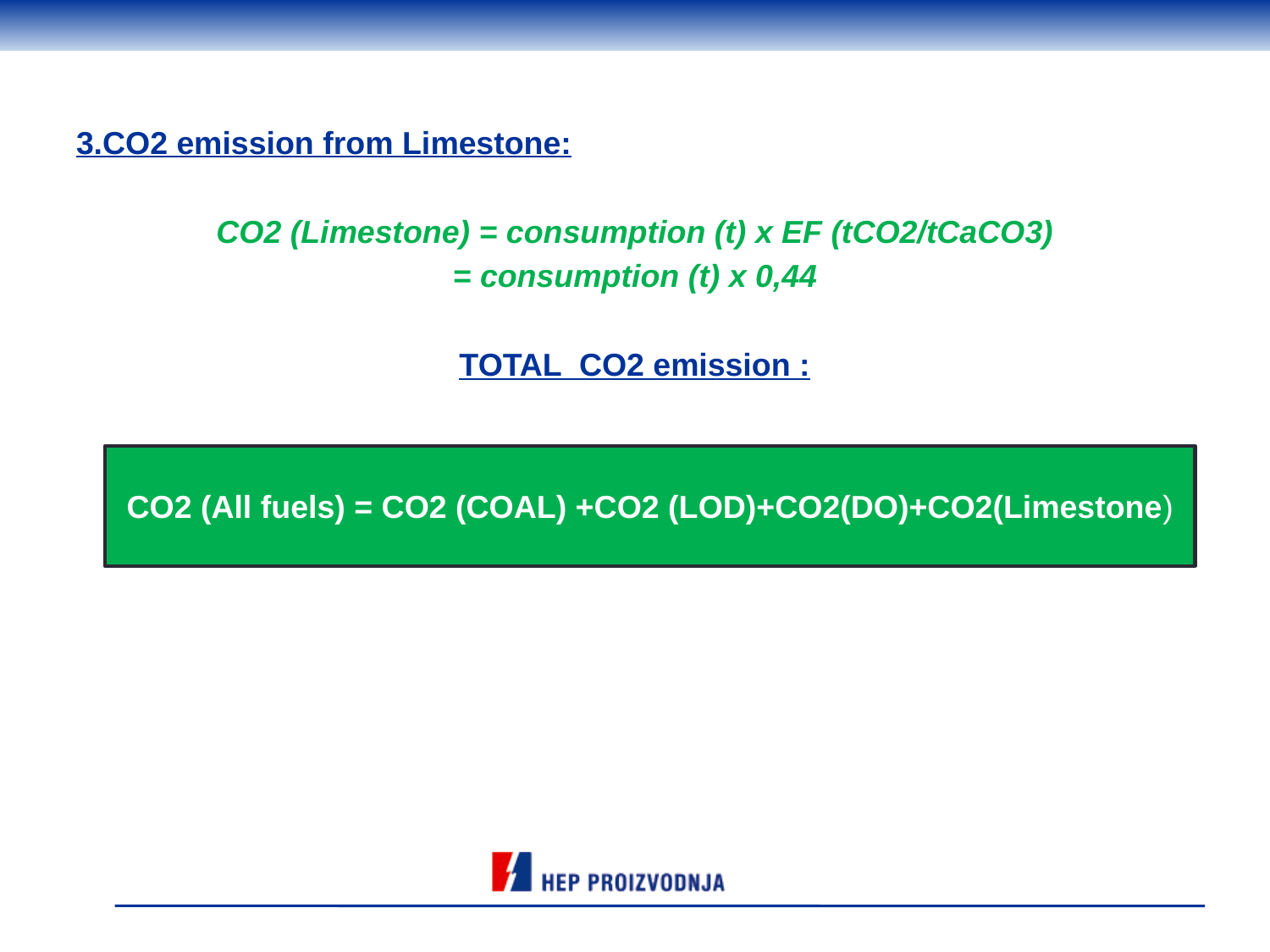

3.CO2 emission from Limestone:

CO2 (Limestone) = consumption (t) x EF (tCO2/tCaCO3)
= consumption (t) x 0,44

TOTAL  CO2 emission :

CO2 (All fuels) = CO2 (COAL) +CO2 (LOD)+CO2(DO)+CO2(Limestone)